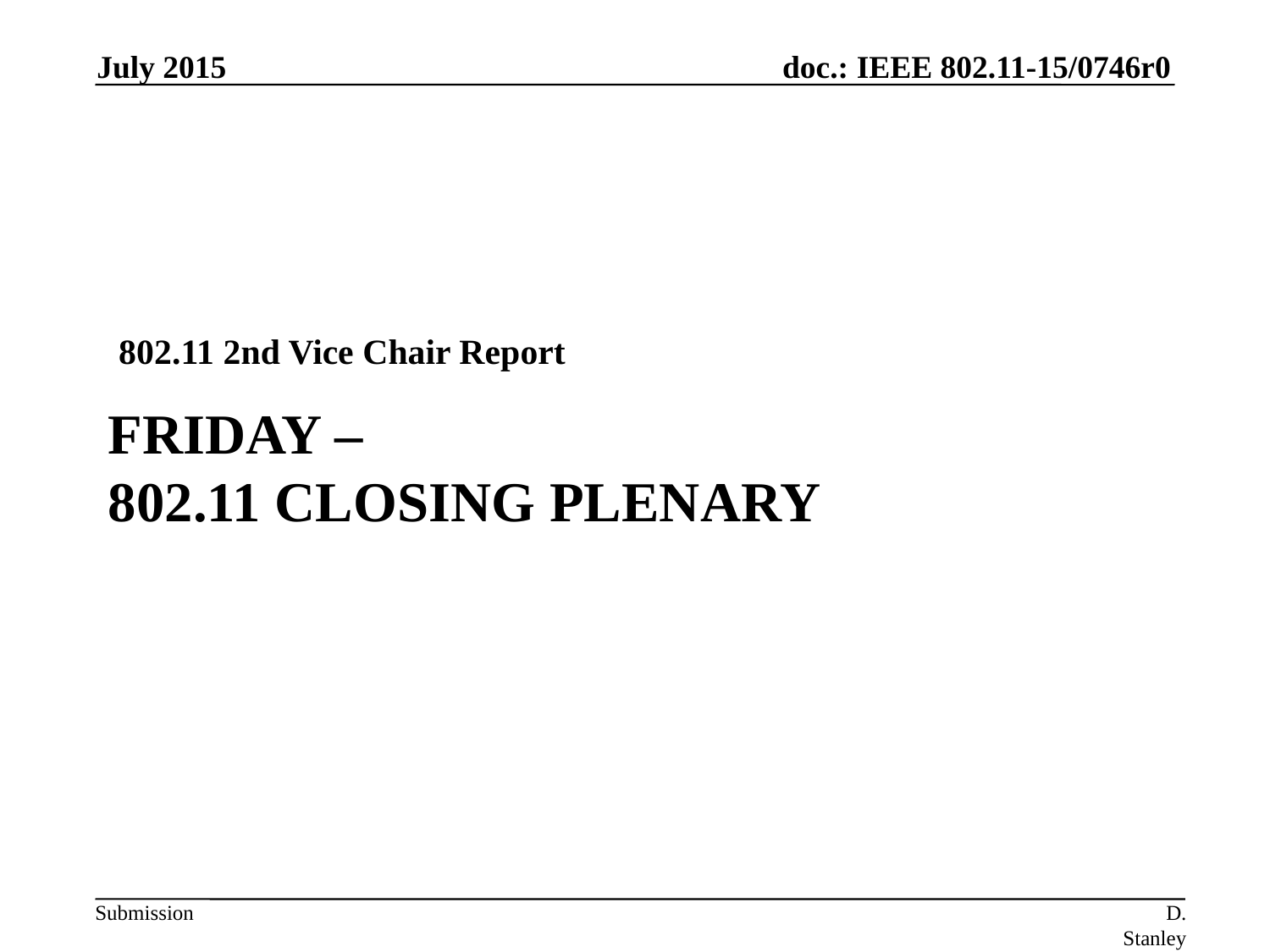

July 2015
802.11 2nd Vice Chair Report
# Friday – 802.11 Closing Plenary
D. Stanley HP-Aruba Networks